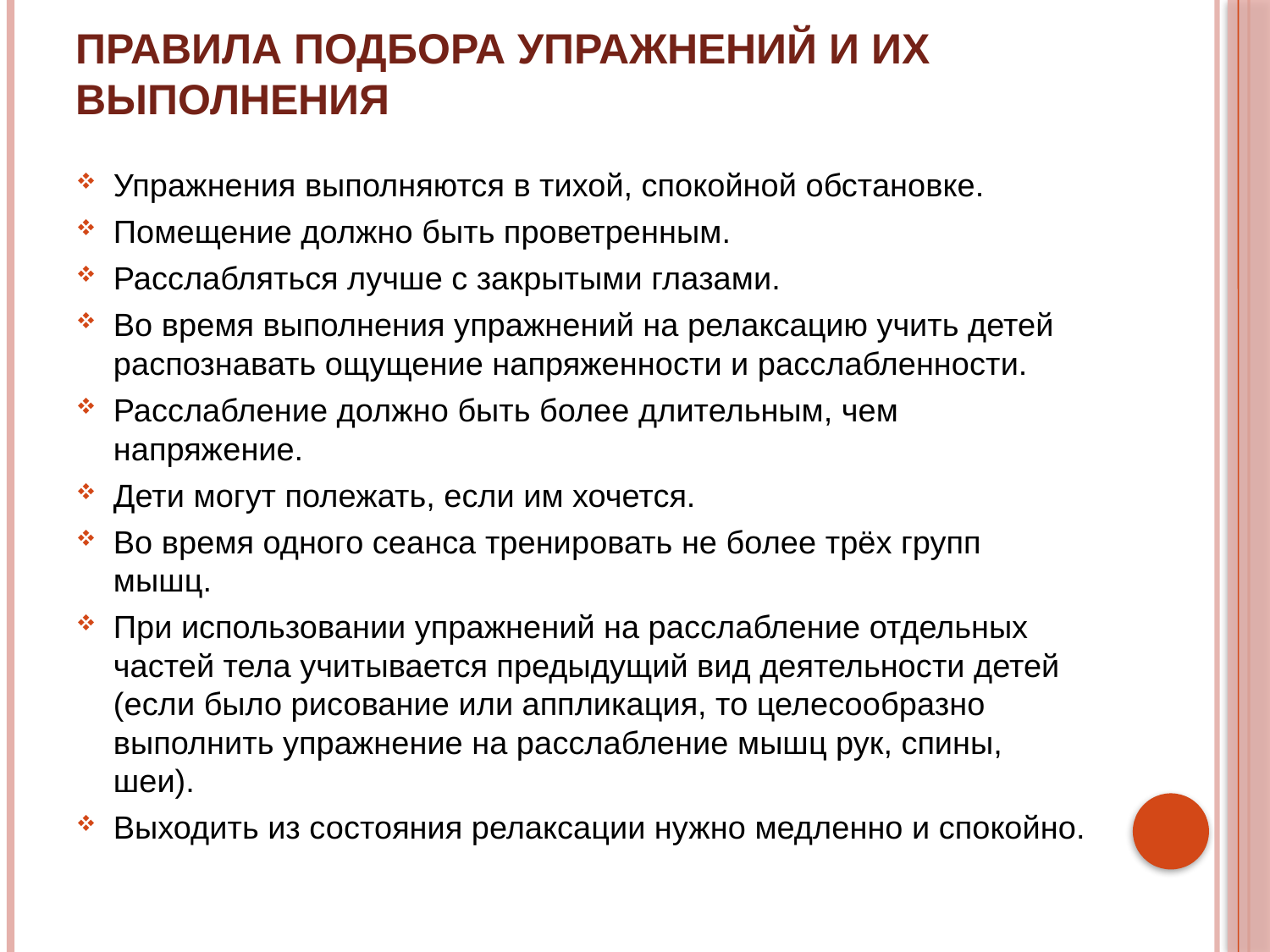

# Правила подбора упражнений и их выполнения
Упражнения выполняются в тихой, спокойной обстановке.
Помещение должно быть проветренным.
Расслабляться лучше с закрытыми глазами.
Во время выполнения упражнений на релаксацию учить детей распознавать ощущение напряженности и расслабленности.
Расслабление должно быть более длительным, чем напряжение.
Дети могут полежать, если им хочется.
Во время одного сеанса тренировать не более трёх групп мышц.
При использовании упражнений на расслабление отдельных частей тела учитывается предыдущий вид деятельности детей (если было рисование или аппликация, то целесообразно выполнить упражнение на расслабление мышц рук, спины, шеи).
Выходить из состояния релаксации нужно медленно и спокойно.